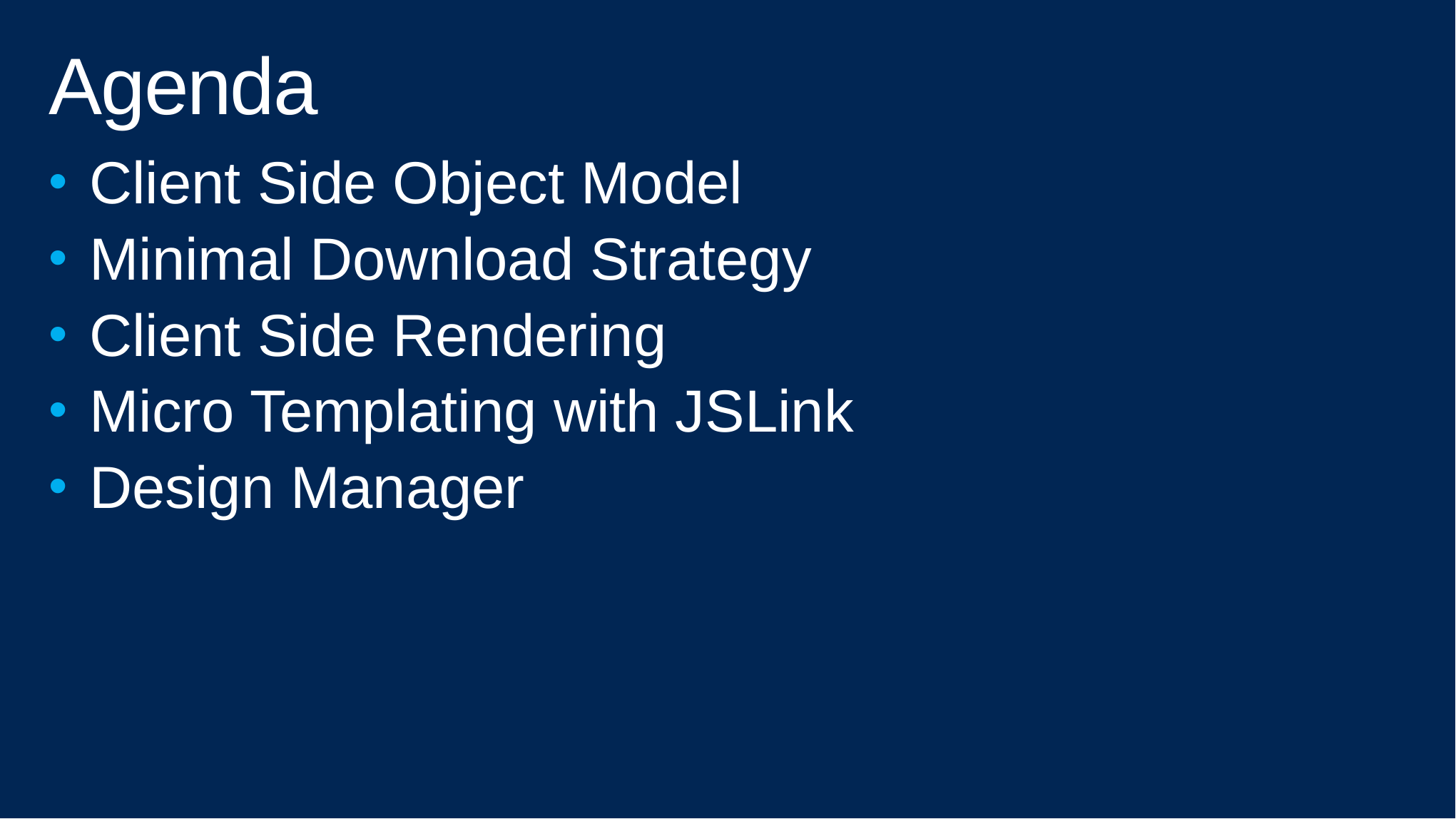

# Agenda
Client Side Object Model
Minimal Download Strategy
Client Side Rendering
Micro Templating with JSLink
Design Manager